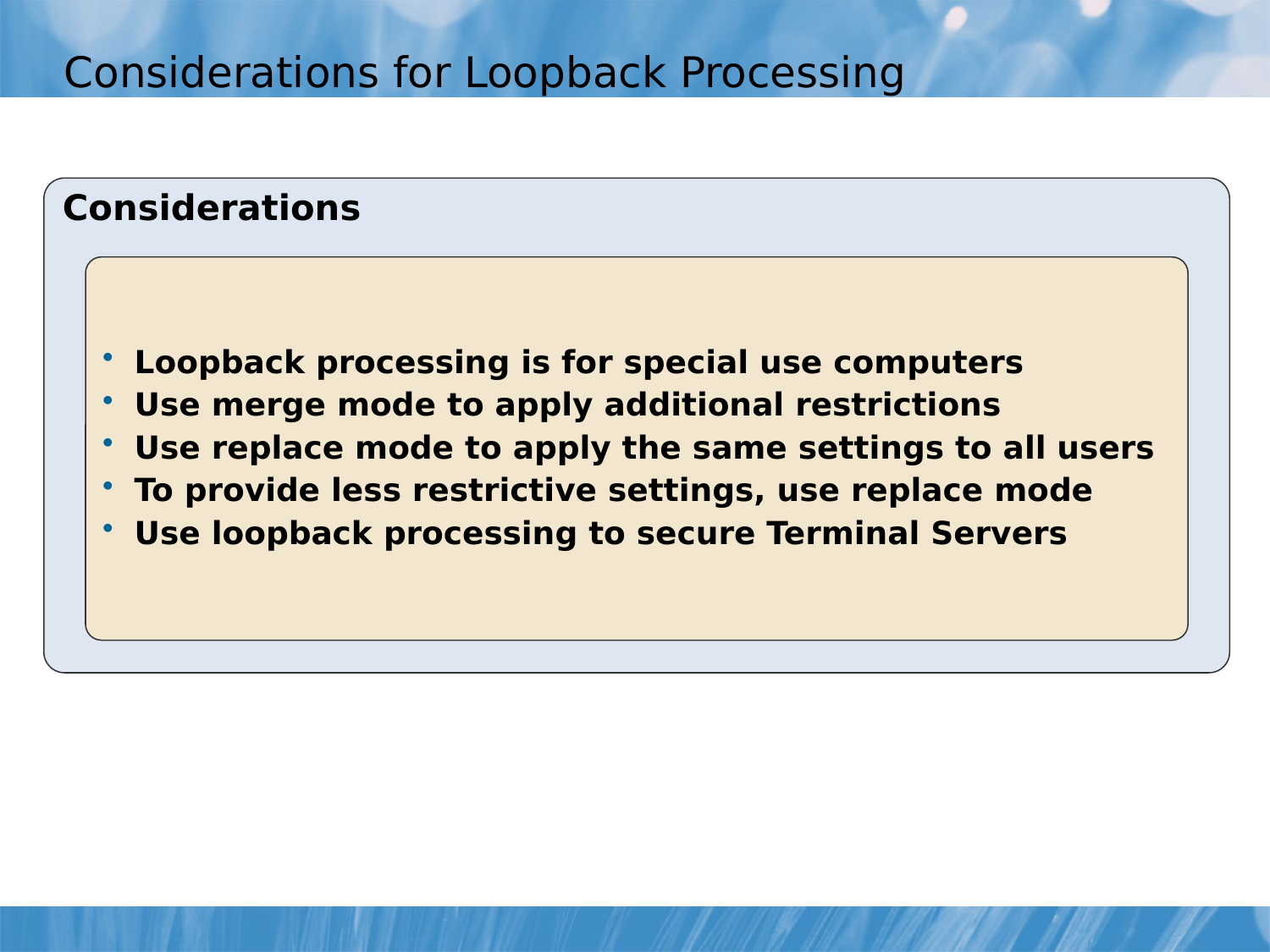

# Considerations for Loopback Processing
Considerations
Loopback processing is for special use computers
Use merge mode to apply additional restrictions
Use replace mode to apply the same settings to all users
To provide less restrictive settings, use replace mode
Use loopback processing to secure Terminal Servers